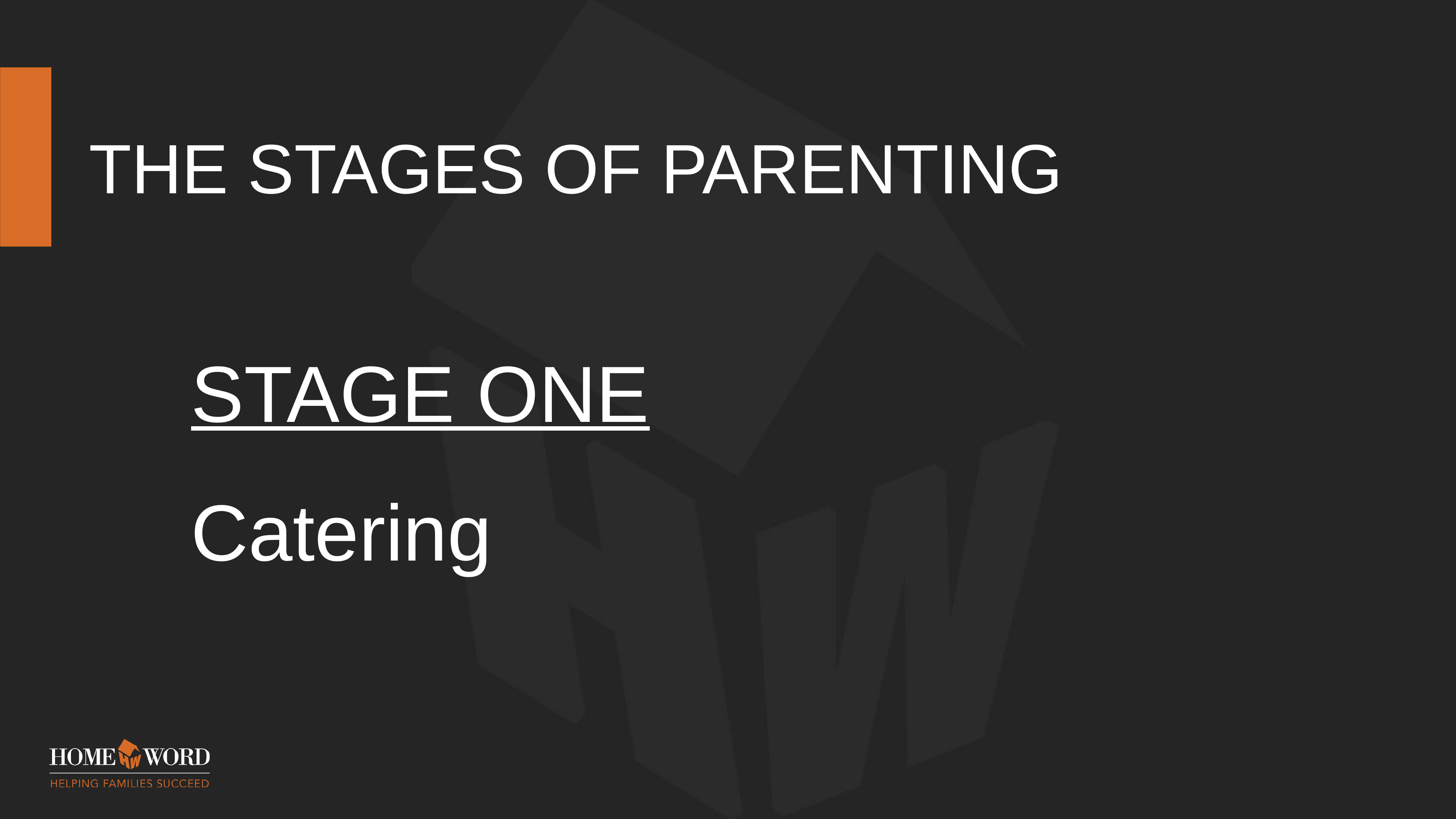

# THE STAGES OF PARENTING
STAGE ONE
Catering